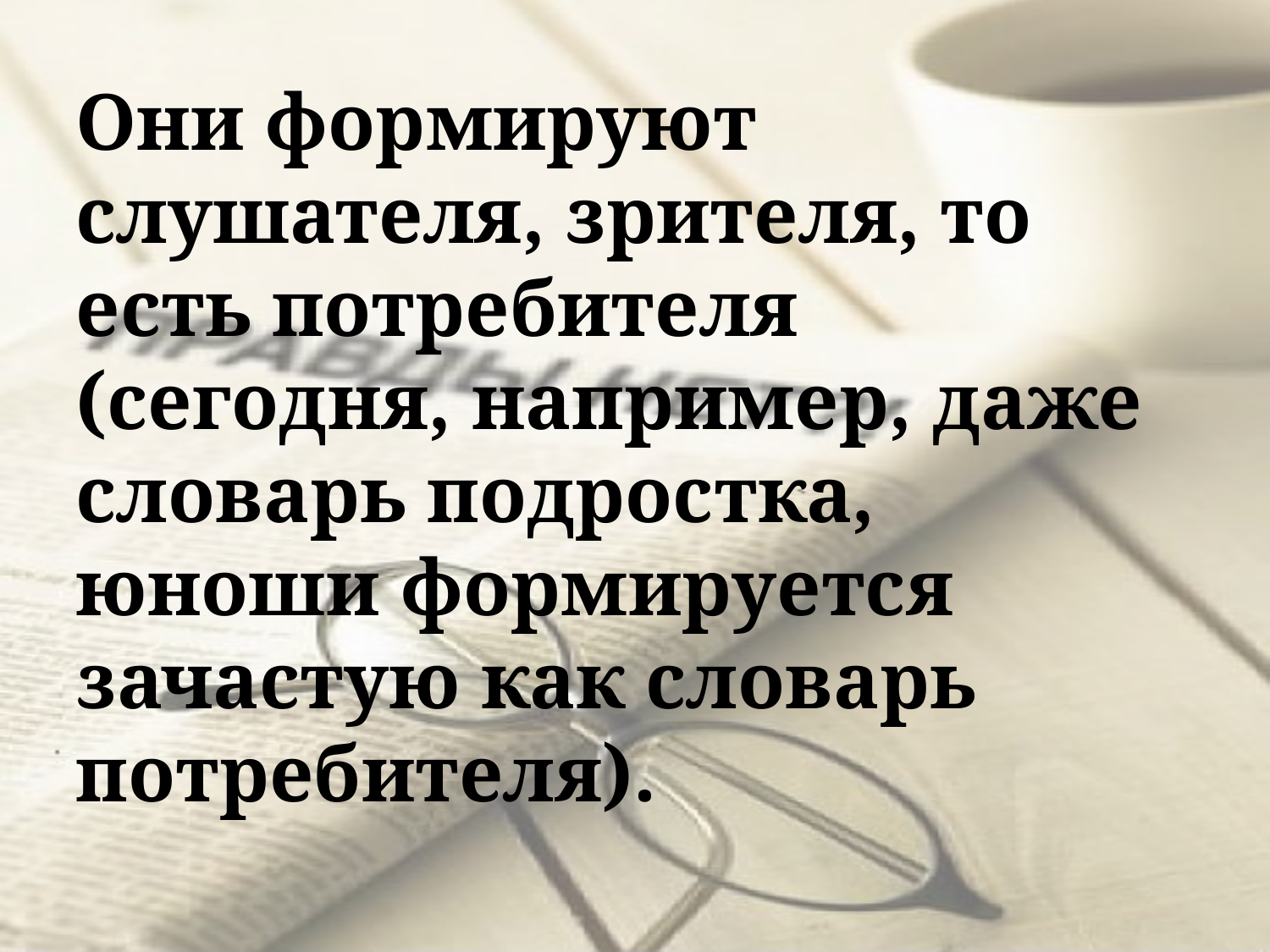

Они формируют слушателя, зрителя, то есть потребителя (сегодня, например, даже словарь подростка, юноши формируется зачастую как словарь потребителя).